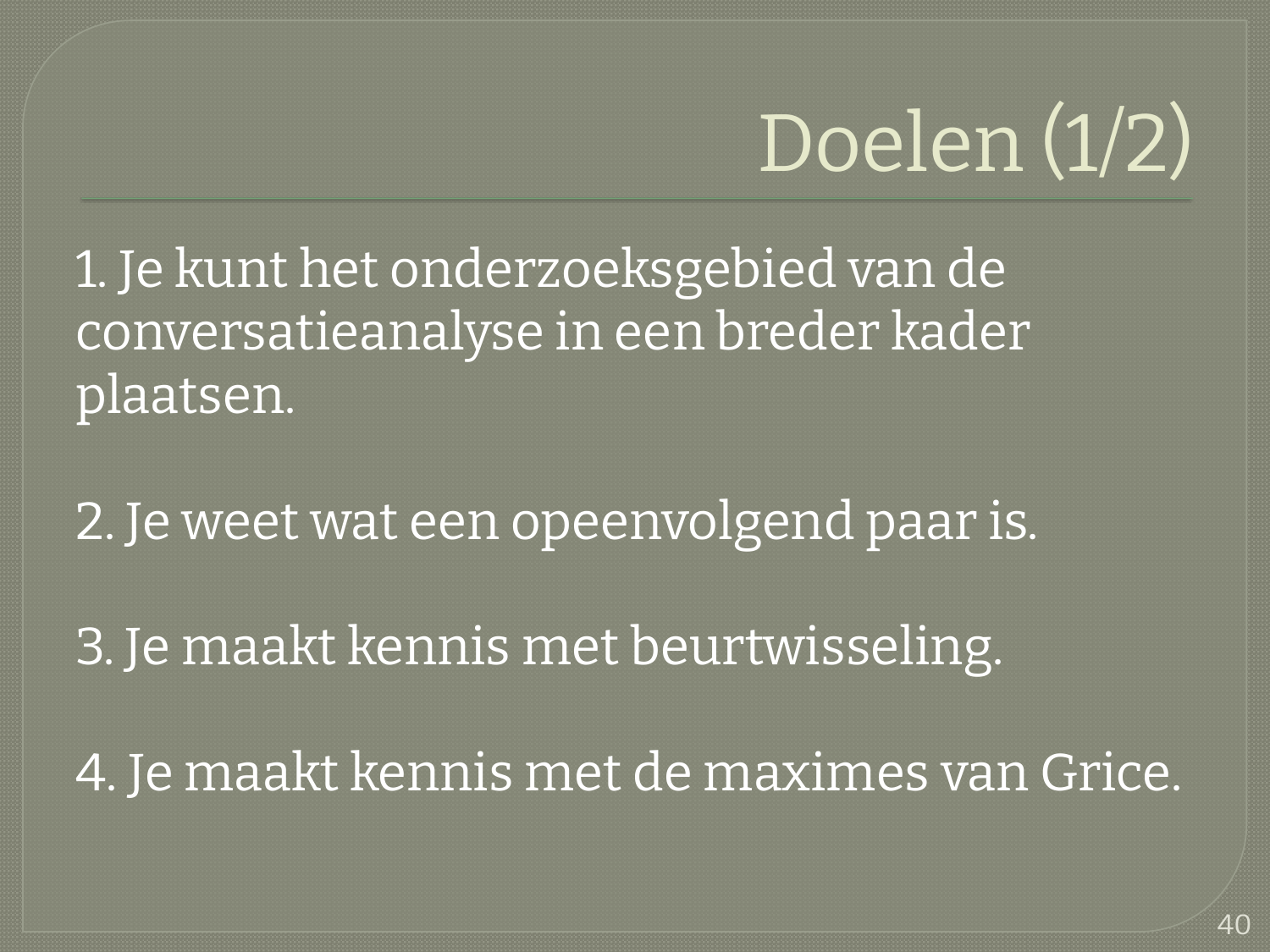

# Doelen (1/2)
1. Je kunt het onderzoeksgebied van de conversatieanalyse in een breder kader plaatsen.

2. Je weet wat een opeenvolgend paar is.

3. Je maakt kennis met beurtwisseling.

4. Je maakt kennis met de maximes van Grice.
40